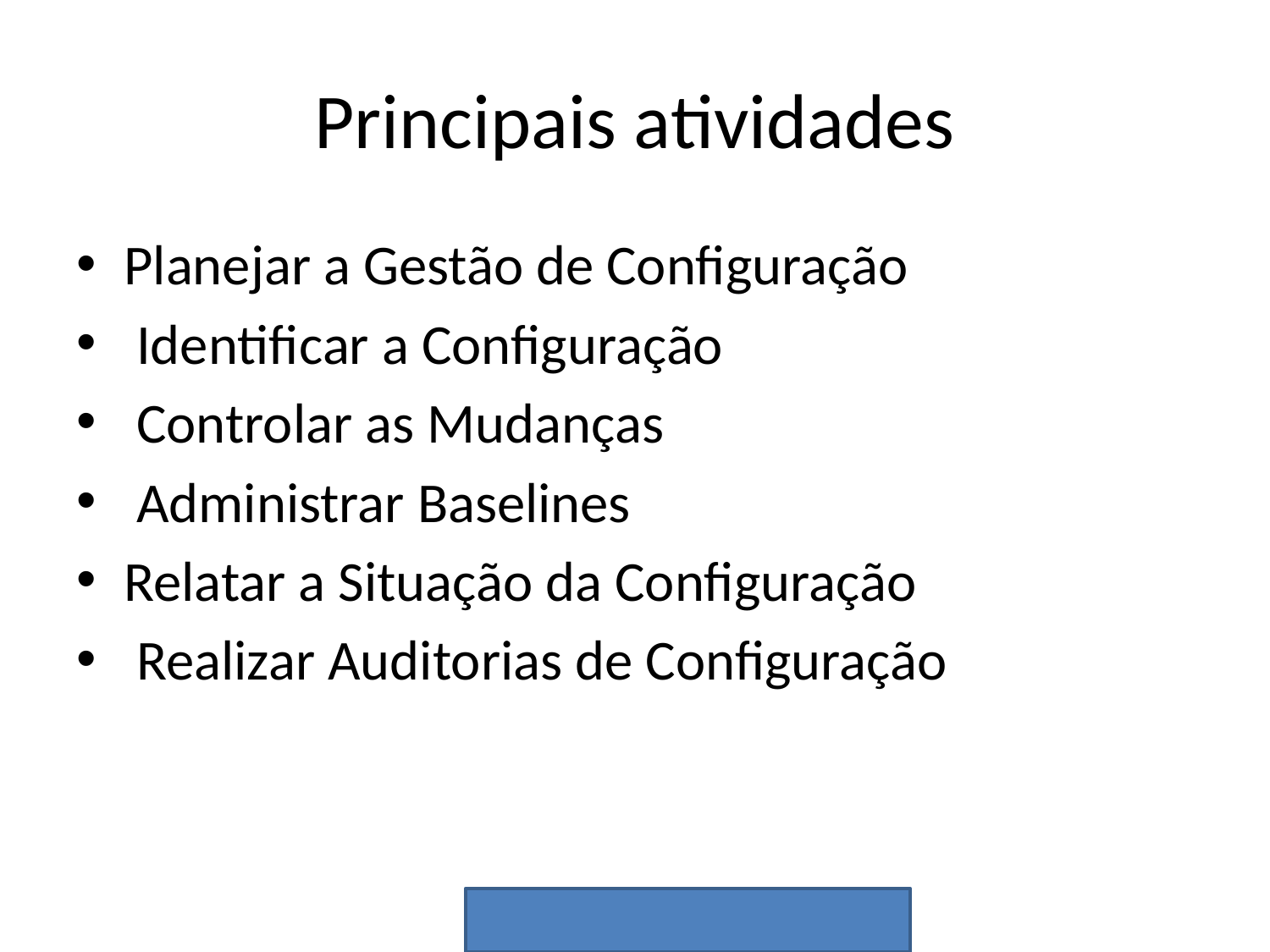

# Principais atividades
Planejar a Gestão de Configuração
 Identificar a Configuração
 Controlar as Mudanças
 Administrar Baselines
Relatar a Situação da Configuração
 Realizar Auditorias de Configuração